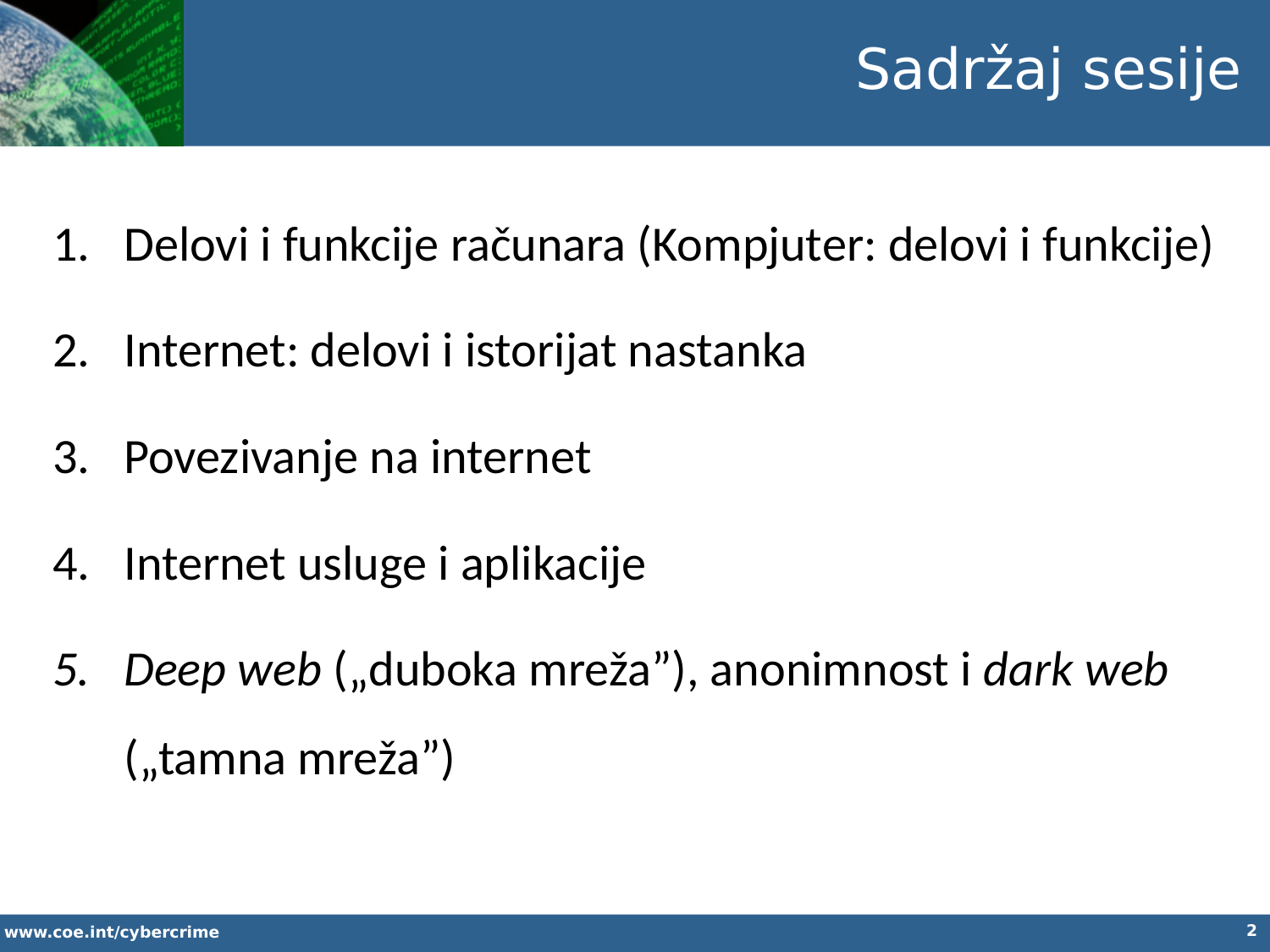

Sadržaj sesije
Delovi i funkcije računara (Kompjuter: delovi i funkcije)
Internet: delovi i istorijat nastanka
Povezivanje na internet
Internet usluge i aplikacije
Deep web („duboka mreža”), anonimnost i dark web („tamna mreža”)